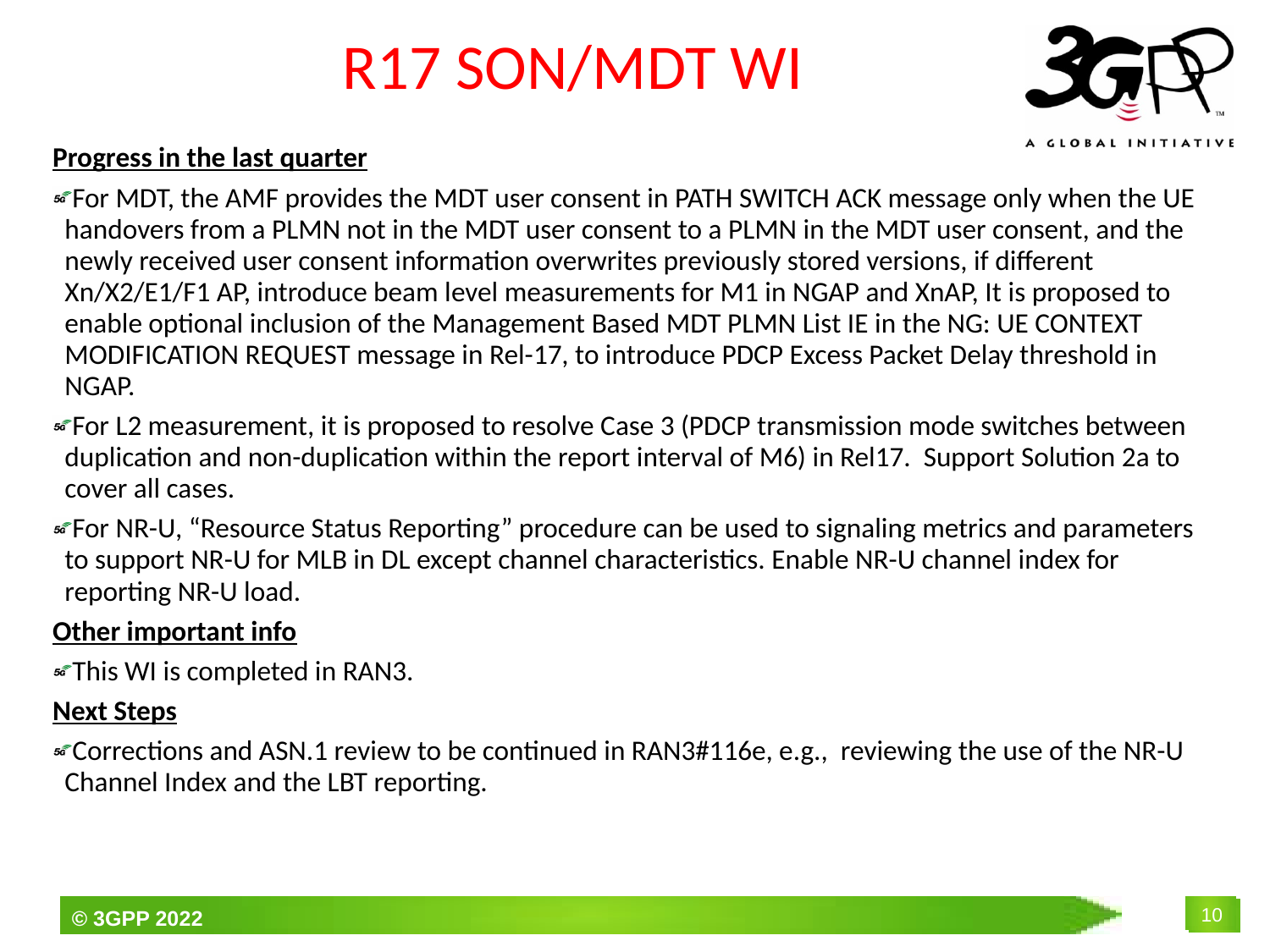

# R17 SON/MDT WI
Progress in the last quarter
For MDT, the AMF provides the MDT user consent in PATH SWITCH ACK message only when the UE handovers from a PLMN not in the MDT user consent to a PLMN in the MDT user consent, and the newly received user consent information overwrites previously stored versions, if different Xn/X2/E1/F1 AP, introduce beam level measurements for M1 in NGAP and XnAP, It is proposed to enable optional inclusion of the Management Based MDT PLMN List IE in the NG: UE CONTEXT MODIFICATION REQUEST message in Rel-17, to introduce PDCP Excess Packet Delay threshold in NGAP.
For L2 measurement, it is proposed to resolve Case 3 (PDCP transmission mode switches between duplication and non-duplication within the report interval of M6) in Rel17.  Support Solution 2a to cover all cases.
For NR-U, “Resource Status Reporting” procedure can be used to signaling metrics and parameters to support NR-U for MLB in DL except channel characteristics. Enable NR-U channel index for reporting NR-U load.
Other important info
This WI is completed in RAN3.
Next Steps
Corrections and ASN.1 review to be continued in RAN3#116e, e.g.,  reviewing the use of the NR-U Channel Index and the LBT reporting.

10